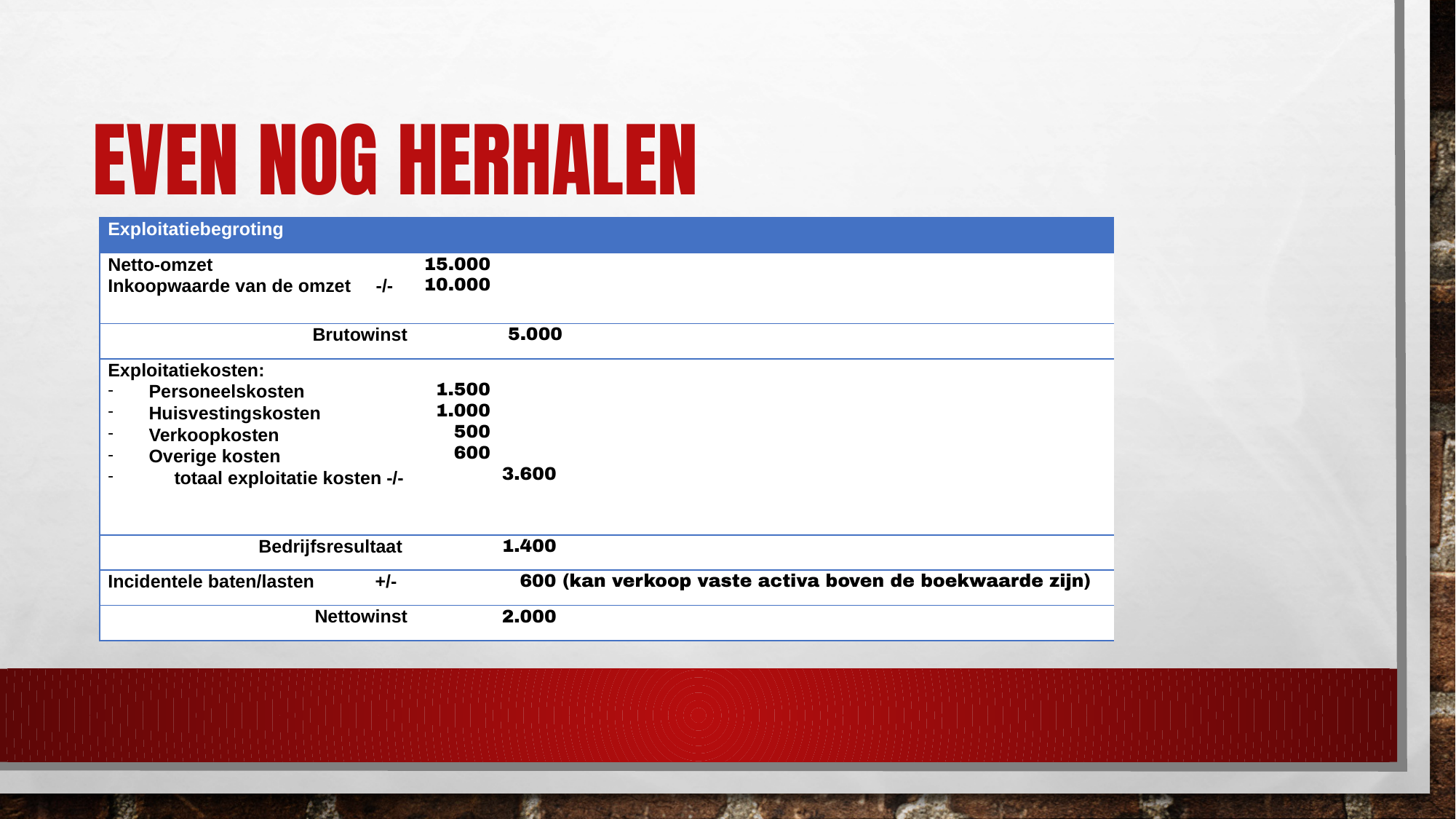

# Even nog herhalen
| Exploitatiebegroting |  |
| --- | --- |
| Netto-omzet Inkoopwaarde van de omzet -/- | 15.000 10.000 |
| Brutowinst | 5.000 |
| Exploitatiekosten: Personeelskosten Huisvestingskosten Verkoopkosten Overige kosten totaal exploitatie kosten -/- | 1.500 1.000 500 600 3.600 |
| Bedrijfsresultaat | 1.400 |
| Incidentele baten/lasten +/- | 600 (kan verkoop vaste activa boven de boekwaarde zijn) |
| Nettowinst | 2.000 |